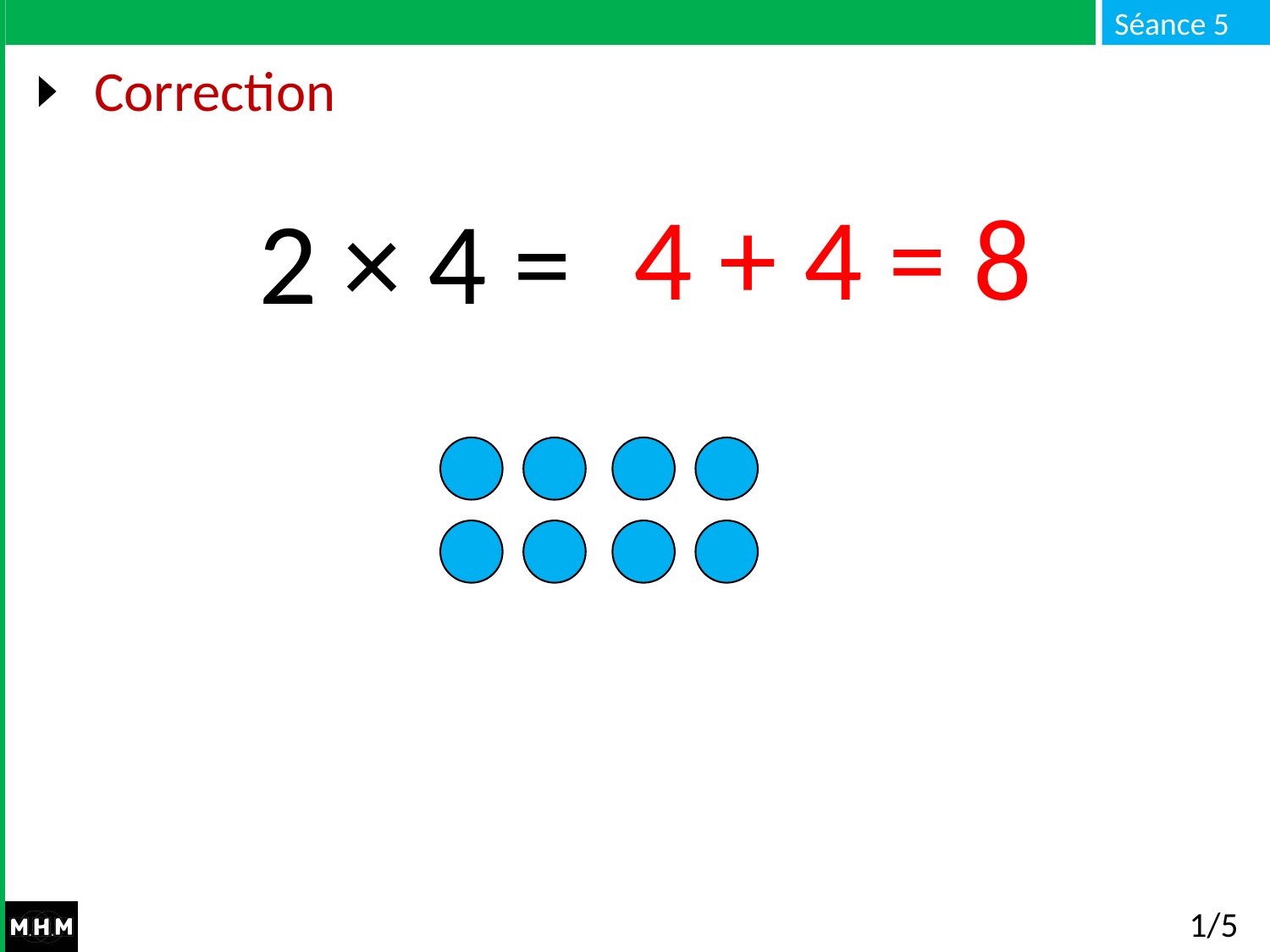

# Correction

2 × 4 =
4 + 4 = 8

1/5